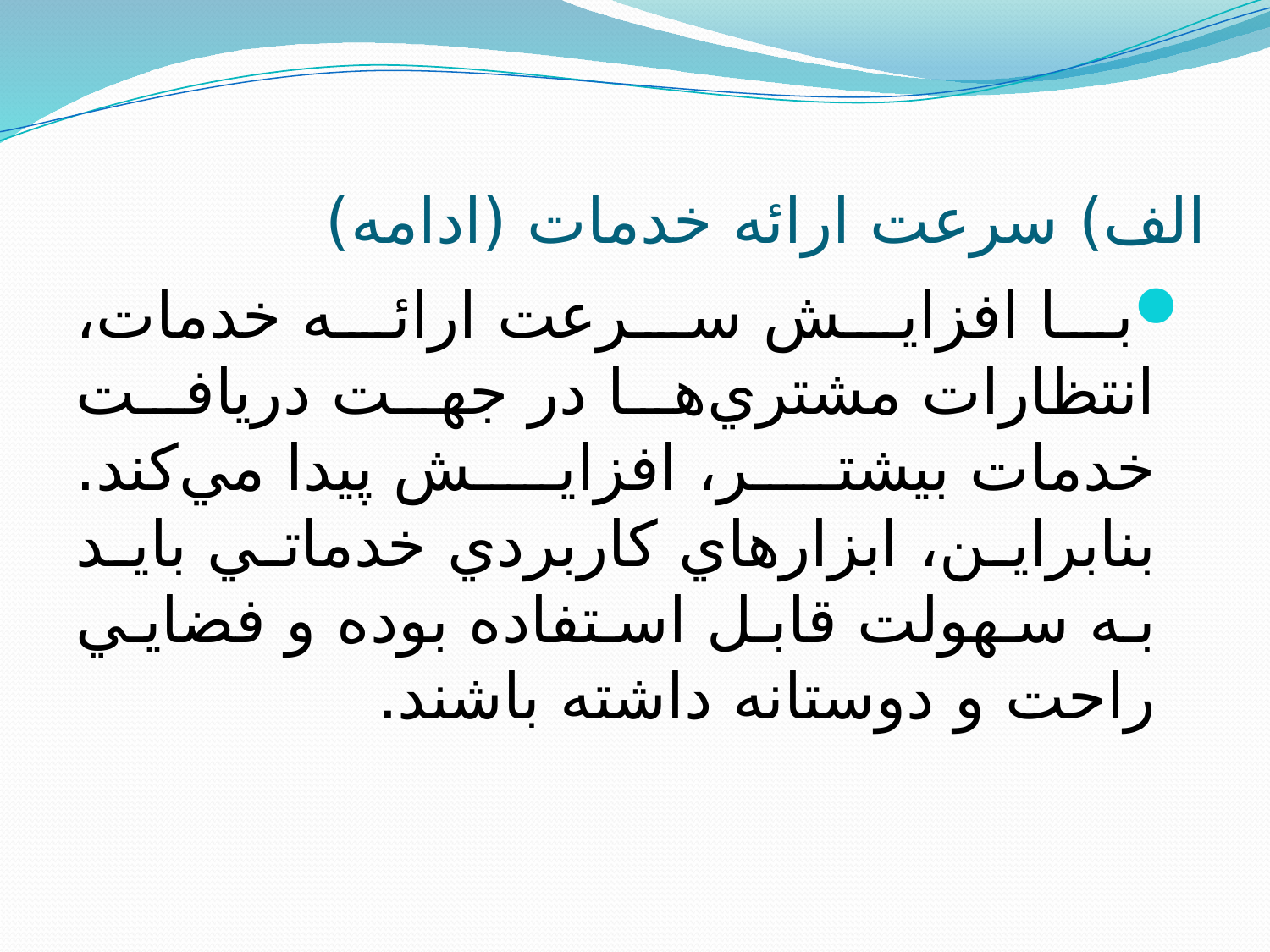

# الف) سرعت ارائه خدمات (ادامه)
با افزايش سرعت ارائه خدمات، انتظارات مشتري‌ها در جهت دريافت خدمات بيشتر، افزايش پيدا مي‌كند. بنابراين، ابزارهاي كاربردي خدماتي بايد به سهولت قابل استفاده بوده و فضايي راحت و دوستانه داشته باشند.